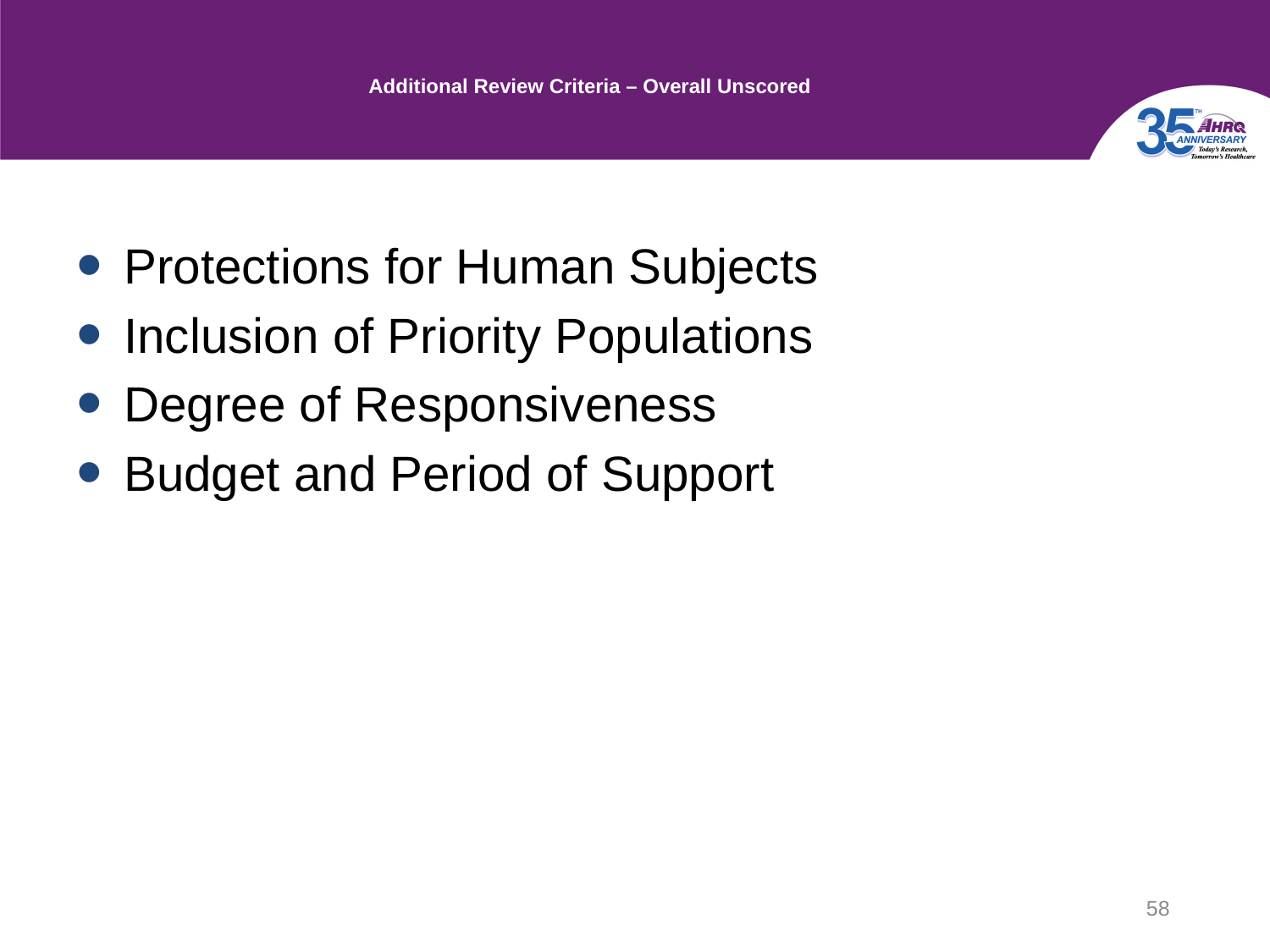

# Additional Review Criteria – Overall Unscored
Protections for Human Subjects
Inclusion of Priority Populations
Degree of Responsiveness
Budget and Period of Support

58